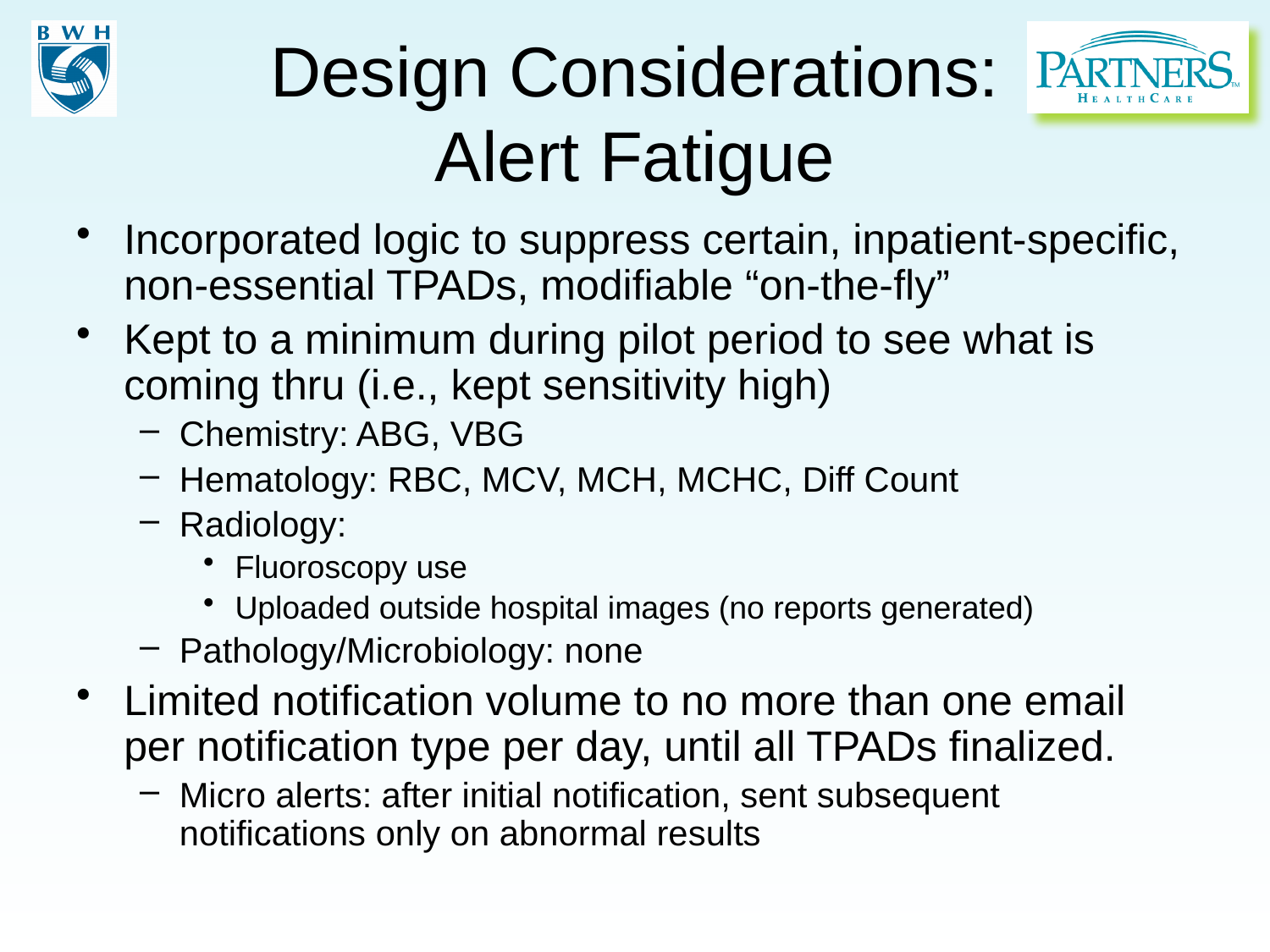

# Design Considerations: Alert Fatigue
Incorporated logic to suppress certain, inpatient-specific, non-essential TPADs, modifiable “on-the-fly”
Kept to a minimum during pilot period to see what is coming thru (i.e., kept sensitivity high)
Chemistry: ABG, VBG
Hematology: RBC, MCV, MCH, MCHC, Diff Count
Radiology:
Fluoroscopy use
Uploaded outside hospital images (no reports generated)
Pathology/Microbiology: none
Limited notification volume to no more than one email per notification type per day, until all TPADs finalized.
Micro alerts: after initial notification, sent subsequent notifications only on abnormal results